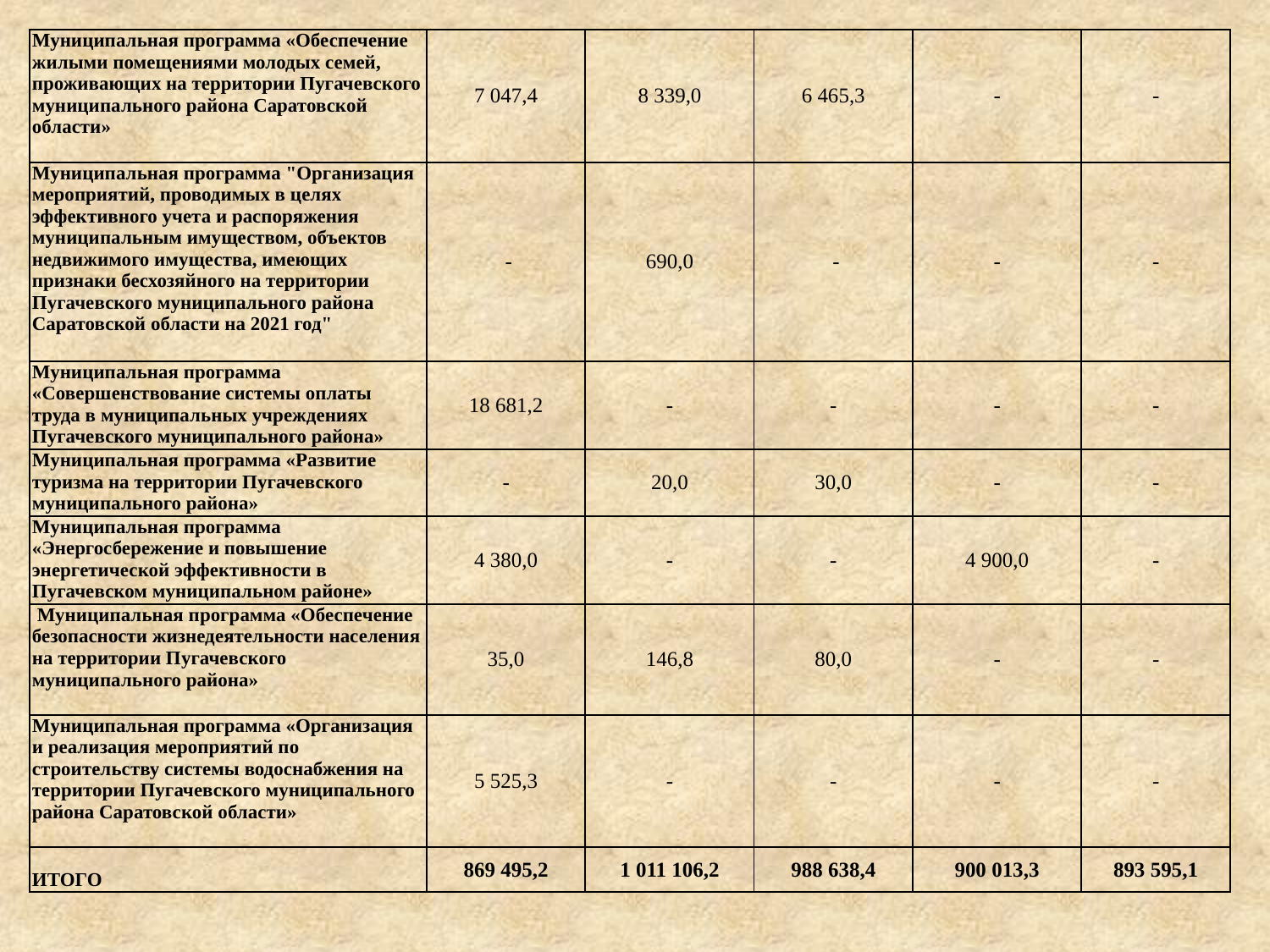

| Муниципальная программа «Обеспечение жилыми помещениями молодых семей, проживающих на территории Пугачевского муниципального района Саратовской области» | 7 047,4 | 8 339,0 | 6 465,3 | - | - |
| --- | --- | --- | --- | --- | --- |
| Муниципальная программа "Организация мероприятий, проводимых в целях эффективного учета и распоряжения муниципальным имуществом, объектов недвижимого имущества, имеющих признаки бесхозяйного на территории Пугачевского муниципального района Саратовской области на 2021 год" | - | 690,0 | - | - | - |
| Муниципальная программа «Совершенствование системы оплаты труда в муниципальных учреждениях Пугачевского муниципального района» | 18 681,2 | - | - | - | - |
| Муниципальная программа «Развитие туризма на территории Пугачевского муниципального района» | - | 20,0 | 30,0 | - | - |
| Муниципальная программа «Энергосбережение и повышение энергетической эффективности в Пугачевском муниципальном районе» | 4 380,0 | - | - | 4 900,0 | - |
| Муниципальная программа «Обеспечение безопасности жизнедеятельности населения на территории Пугачевского муниципального района» | 35,0 | 146,8 | 80,0 | - | - |
| Муниципальная программа «Организация и реализация мероприятий по строительству системы водоснабжения на территории Пугачевского муниципального района Саратовской области» | 5 525,3 | - | - | - | - |
| ИТОГО | 869 495,2 | 1 011 106,2 | 988 638,4 | 900 013,3 | 893 595,1 |